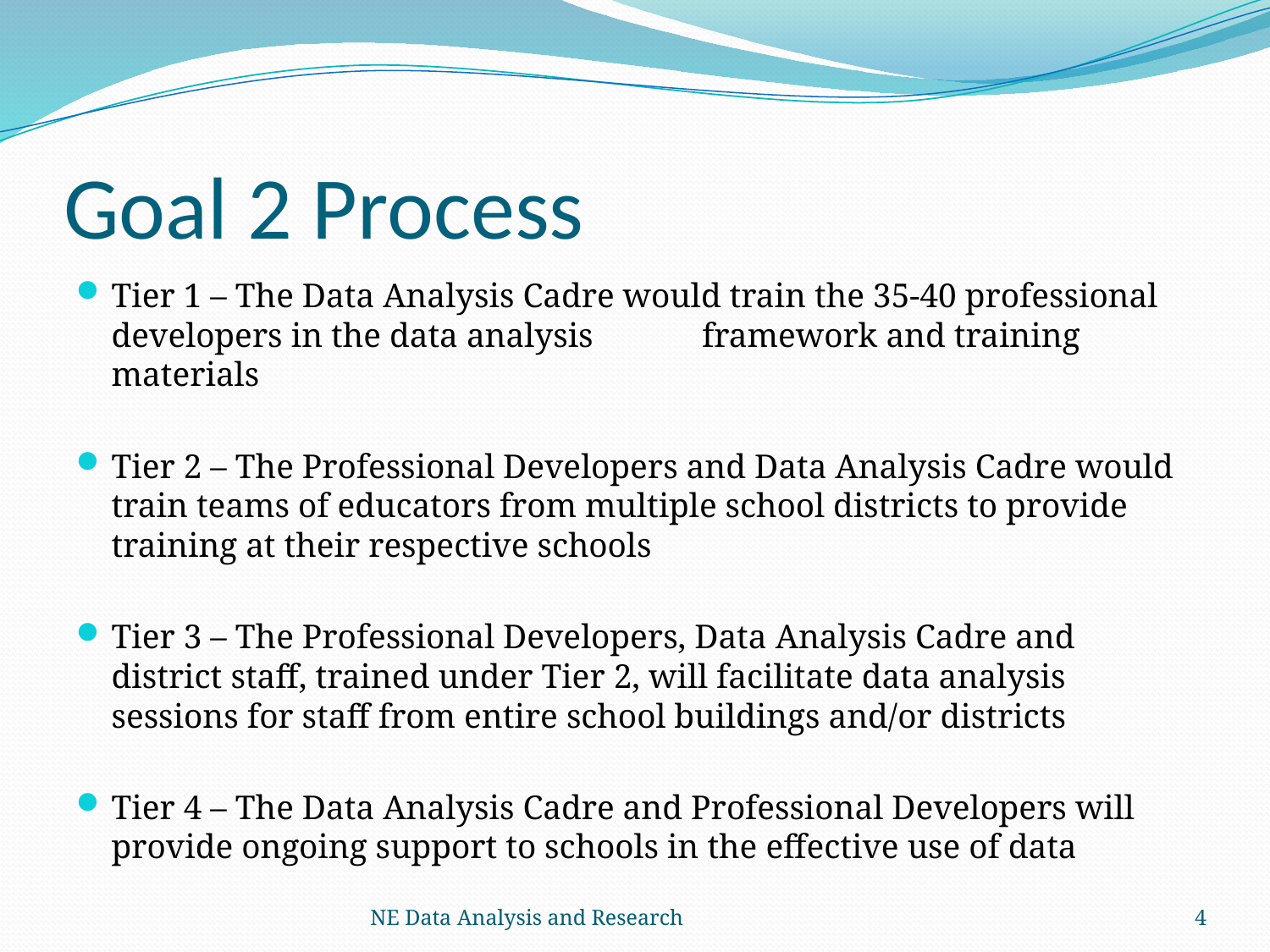

# Goal 2 Process
Tier 1 – The Data Analysis Cadre would train the 35-40 professional developers in the data analysis 	framework and training materials

Tier 2 – The Professional Developers and Data Analysis Cadre would train teams of educators from multiple school districts to provide training at their respective schools

Tier 3 – The Professional Developers, Data Analysis Cadre and district staff, trained under Tier 2, will facilitate data analysis sessions for staff from entire school buildings and/or districts

Tier 4 – The Data Analysis Cadre and Professional Developers will provide ongoing support to schools in the effective use of data
NE Data Analysis and Research
4